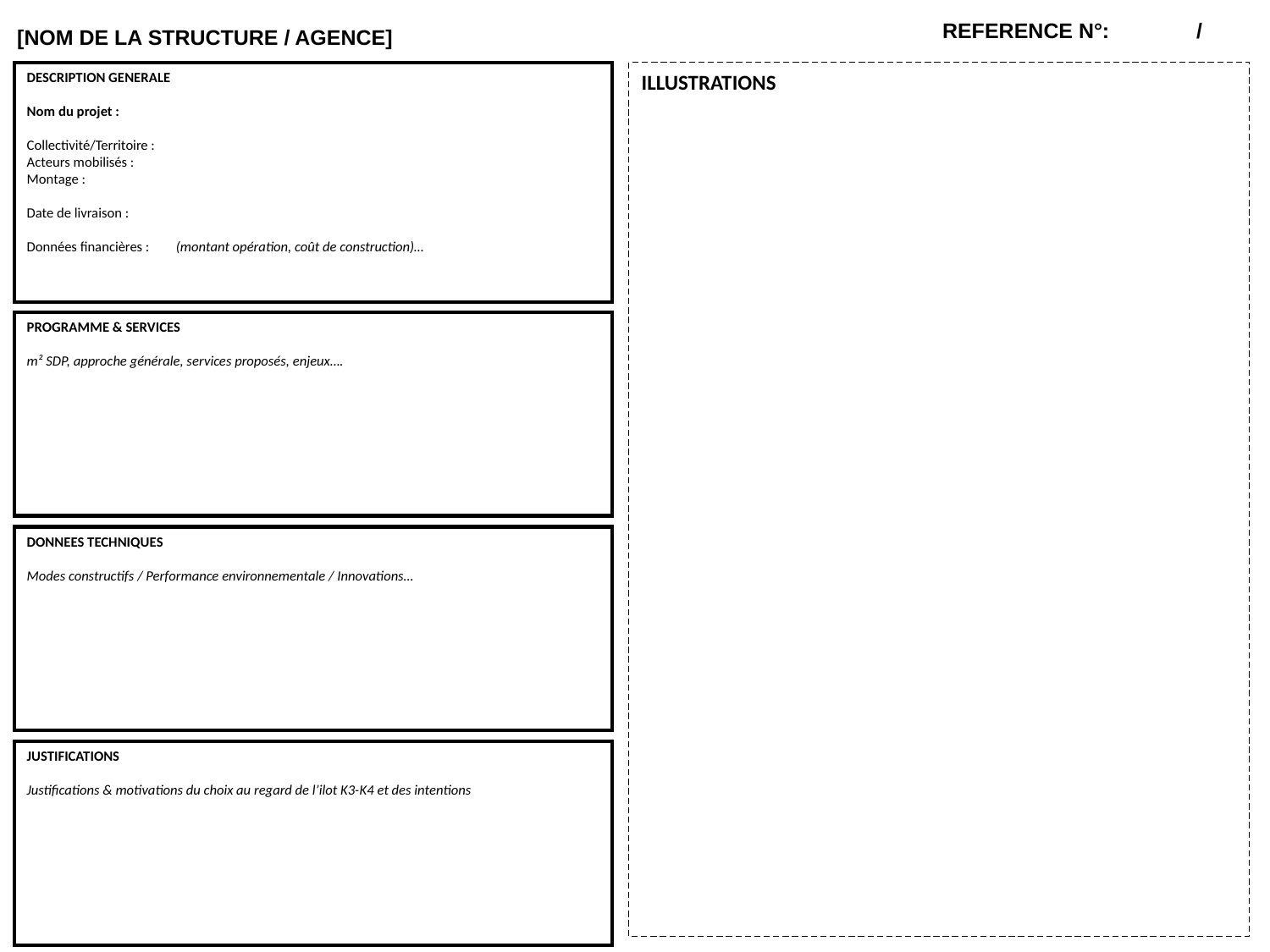

REFERENCE N°:  	/
[NOM DE LA STRUCTURE / AGENCE]
DESCRIPTION GENERALE

Nom du projet :

Collectivité/Territoire :
Acteurs mobilisés :
Montage :

Date de livraison :

Données financières : 	(montant opération, coût de construction)…

ILLUSTRATIONS

PROGRAMME & SERVICES

m² SDP, approche générale, services proposés, enjeux….
DONNEES TECHNIQUES

Modes constructifs / Performance environnementale / Innovations…

JUSTIFICATIONS

Justifications & motivations du choix au regard de l’ilot K3-K4 et des intentions